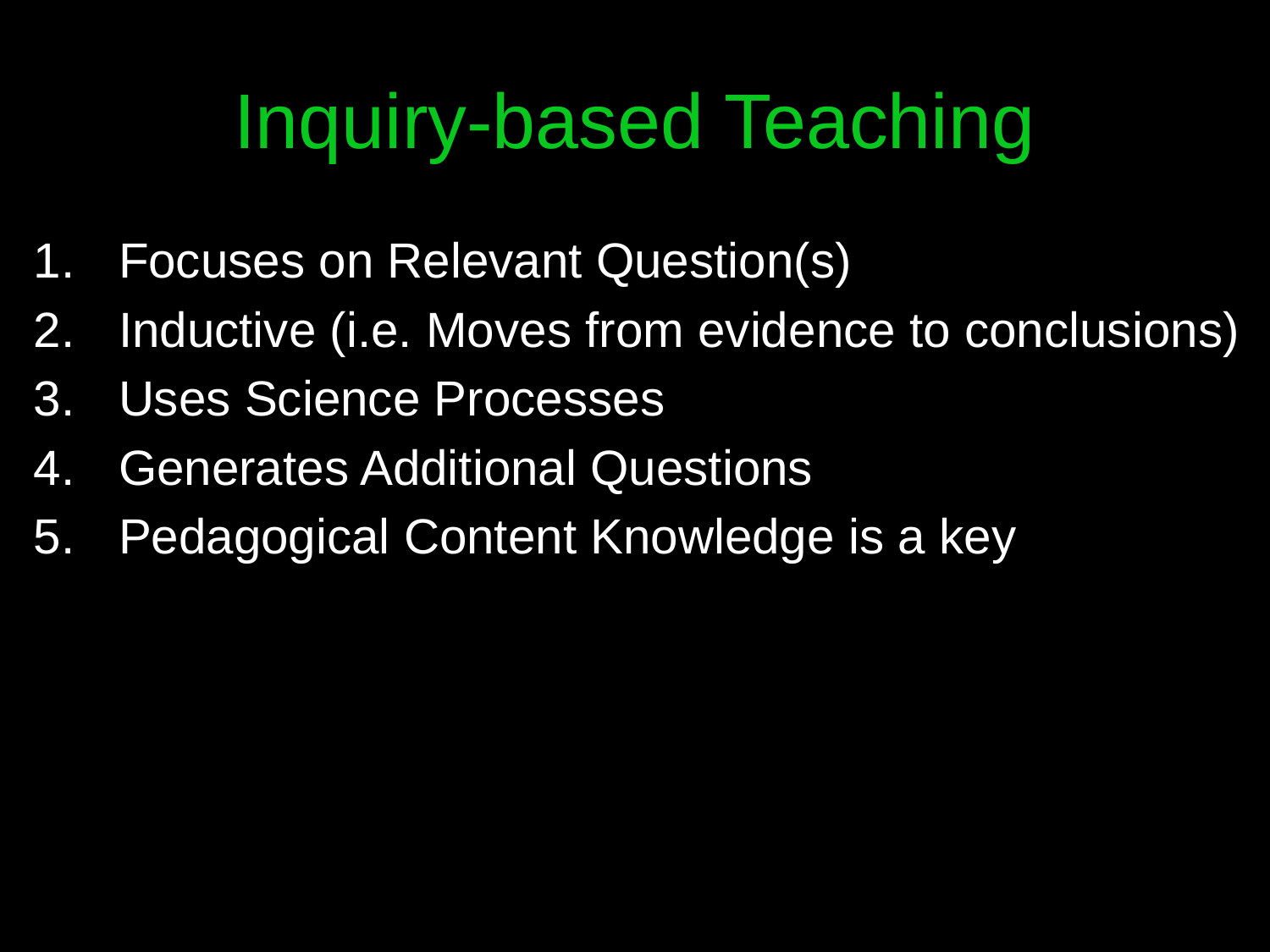

# Inquiry-based Teaching
Focuses on Relevant Question(s)
Inductive (i.e. Moves from evidence to conclusions)
Uses Science Processes
Generates Additional Questions
Pedagogical Content Knowledge is a key